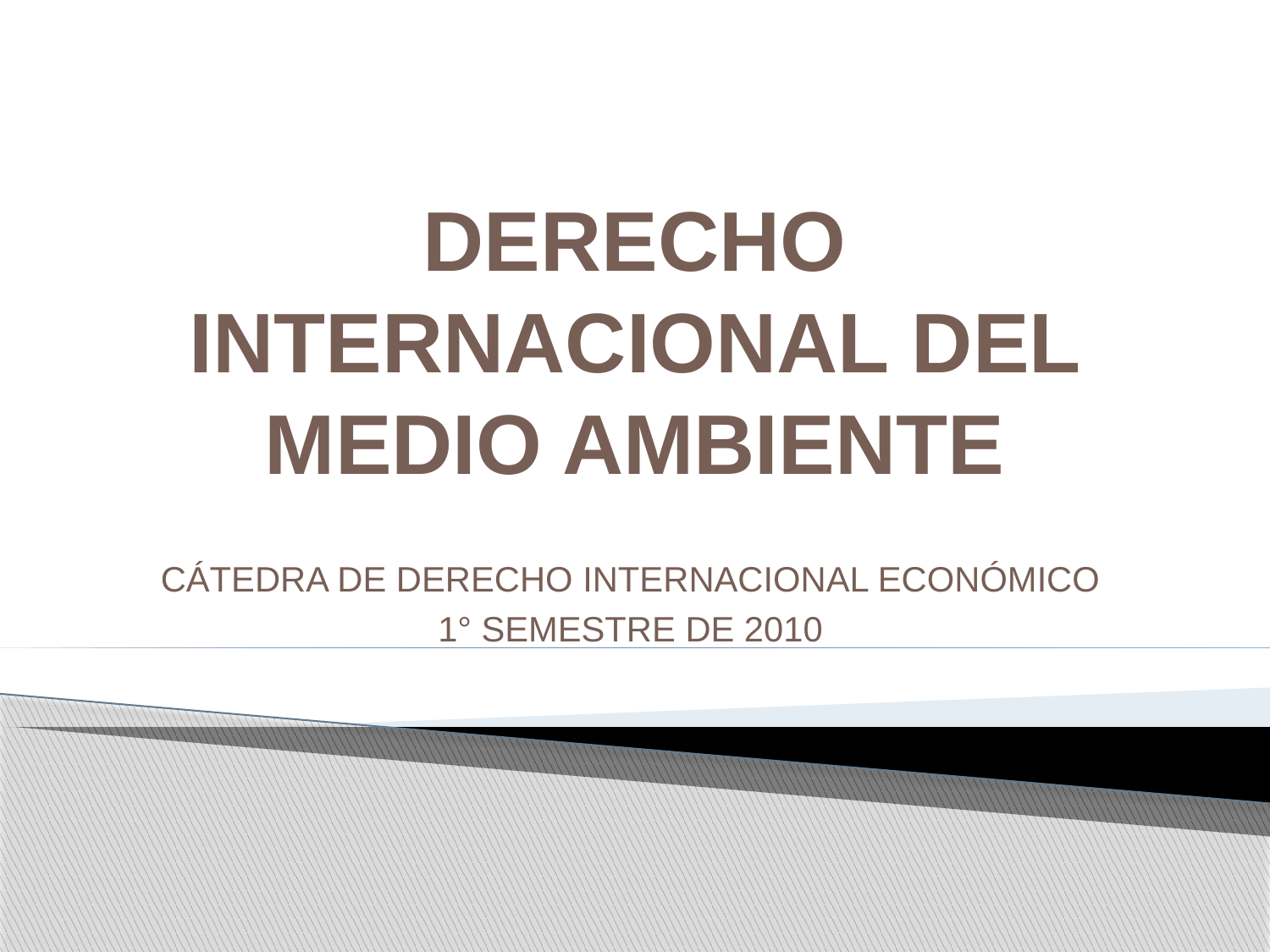

# DERECHO INTERNACIONAL DEL MEDIO AMBIENTE

CÁTEDRA DE DERECHO INTERNACIONAL ECONÓMICO
1° SEMESTRE DE 2010